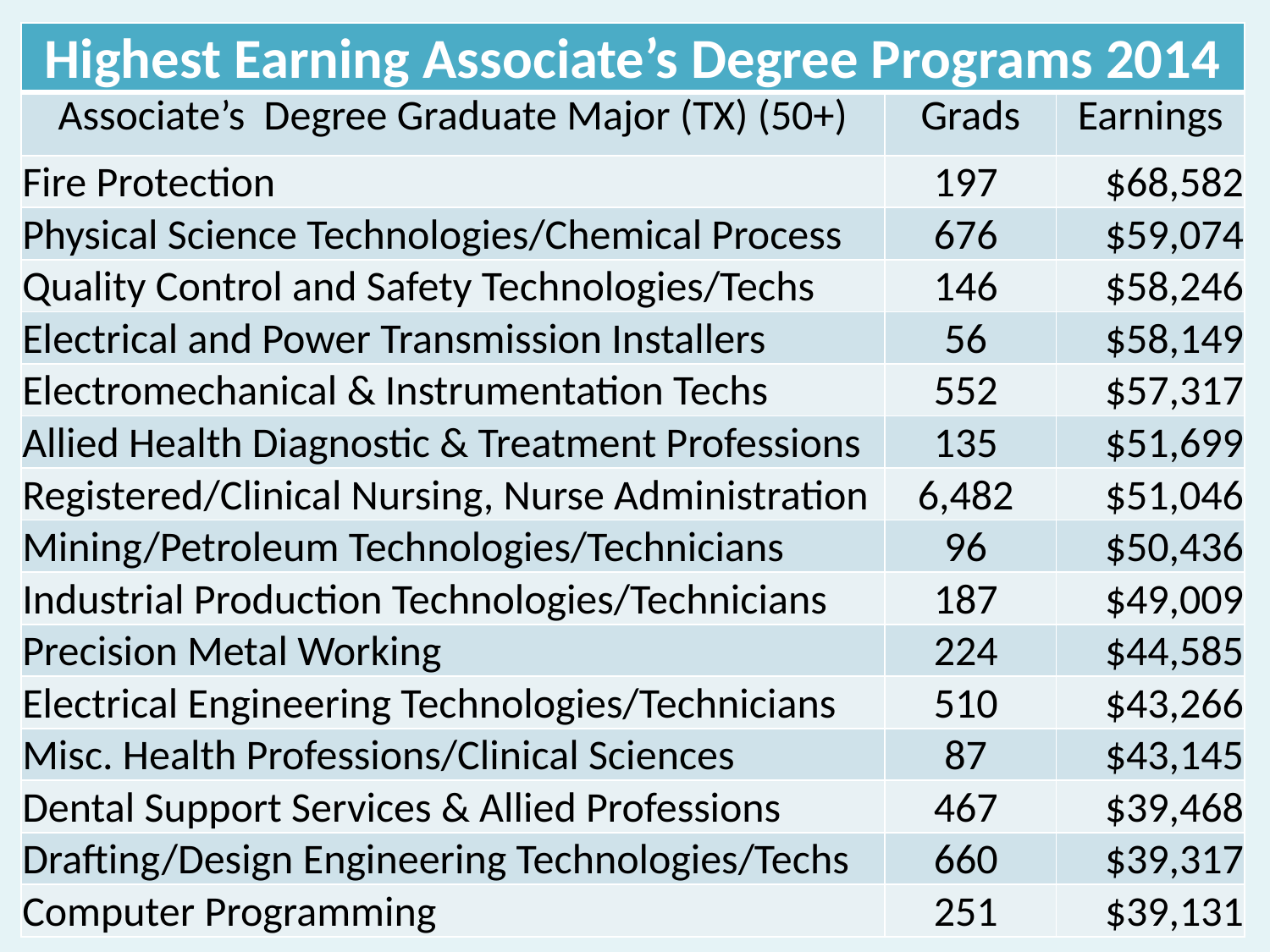

| Highest Earning Associate’s Degree Programs 2014 |  |  |
| --- | --- | --- |
| Associate’s Degree Graduate Major (TX) (50+) | Grads | Earnings |
| Fire Protection | 197 | $68,582 |
| Physical Science Technologies/Chemical Process | 676 | $59,074 |
| Quality Control and Safety Technologies/Techs | 146 | $58,246 |
| Electrical and Power Transmission Installers | 56 | $58,149 |
| Electromechanical & Instrumentation Techs | 552 | $57,317 |
| Allied Health Diagnostic & Treatment Professions | 135 | $51,699 |
| Registered/Clinical Nursing, Nurse Administration | 6,482 | $51,046 |
| Mining/Petroleum Technologies/Technicians | 96 | $50,436 |
| Industrial Production Technologies/Technicians | 187 | $49,009 |
| Precision Metal Working | 224 | $44,585 |
| Electrical Engineering Technologies/Technicians | 510 | $43,266 |
| Misc. Health Professions/Clinical Sciences | 87 | $43,145 |
| Dental Support Services & Allied Professions | 467 | $39,468 |
| Drafting/Design Engineering Technologies/Techs | 660 | $39,317 |
| Computer Programming | 251 | $39,131 |